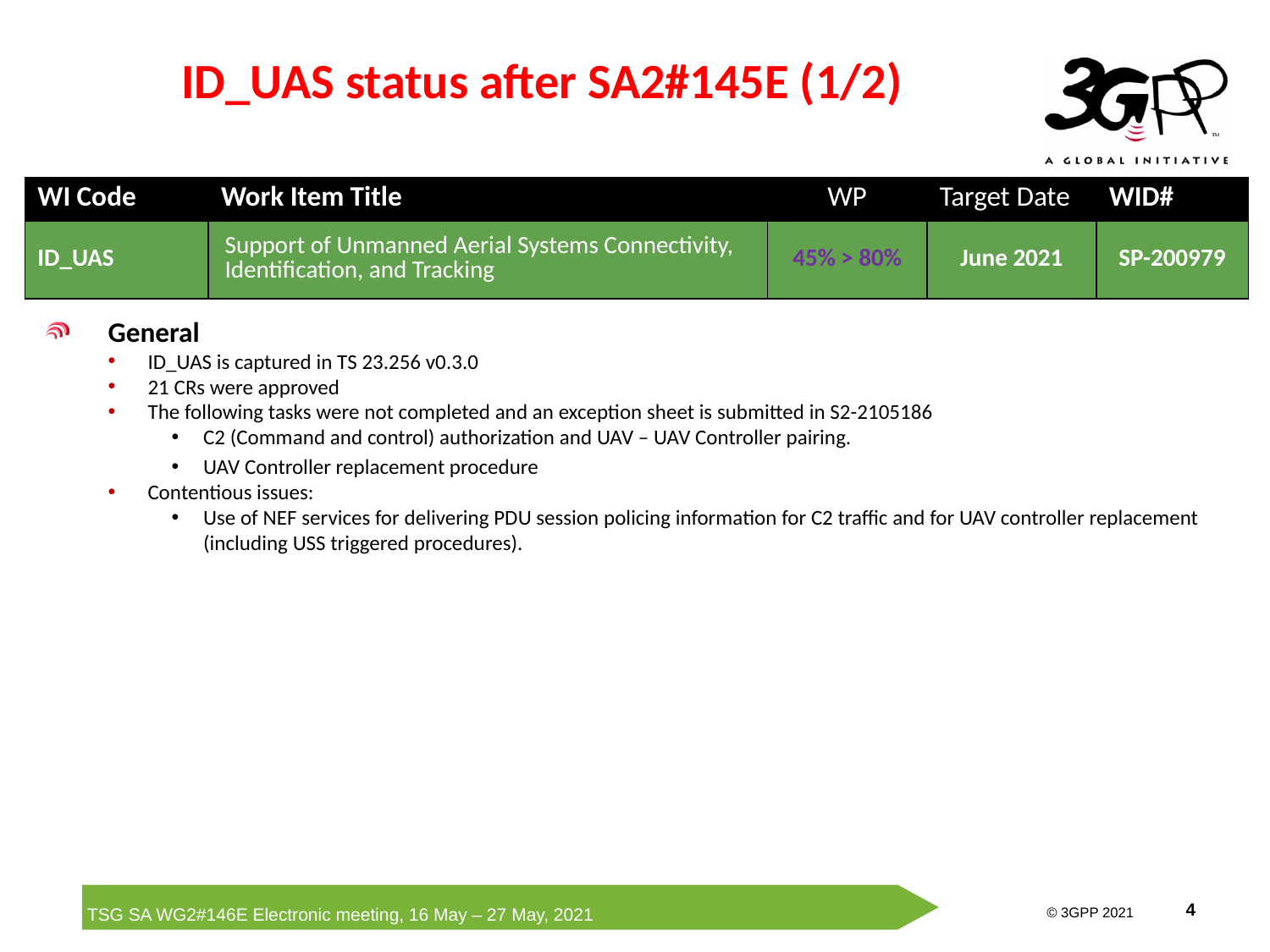

# ID_UAS status after SA2#145E (1/2)
| WI Code | Work Item Title | WP | Target Date | WID# |
| --- | --- | --- | --- | --- |
| ID\_UAS | Support of Unmanned Aerial Systems Connectivity, Identification, and Tracking | 45% > 80% | June 2021 | SP-200979 |
General
ID_UAS is captured in TS 23.256 v0.3.0
21 CRs were approved
The following tasks were not completed and an exception sheet is submitted in S2-2105186
C2 (Command and control) authorization and UAV – UAV Controller pairing.
UAV Controller replacement procedure
Contentious issues:
Use of NEF services for delivering PDU session policing information for C2 traffic and for UAV controller replacement (including USS triggered procedures).